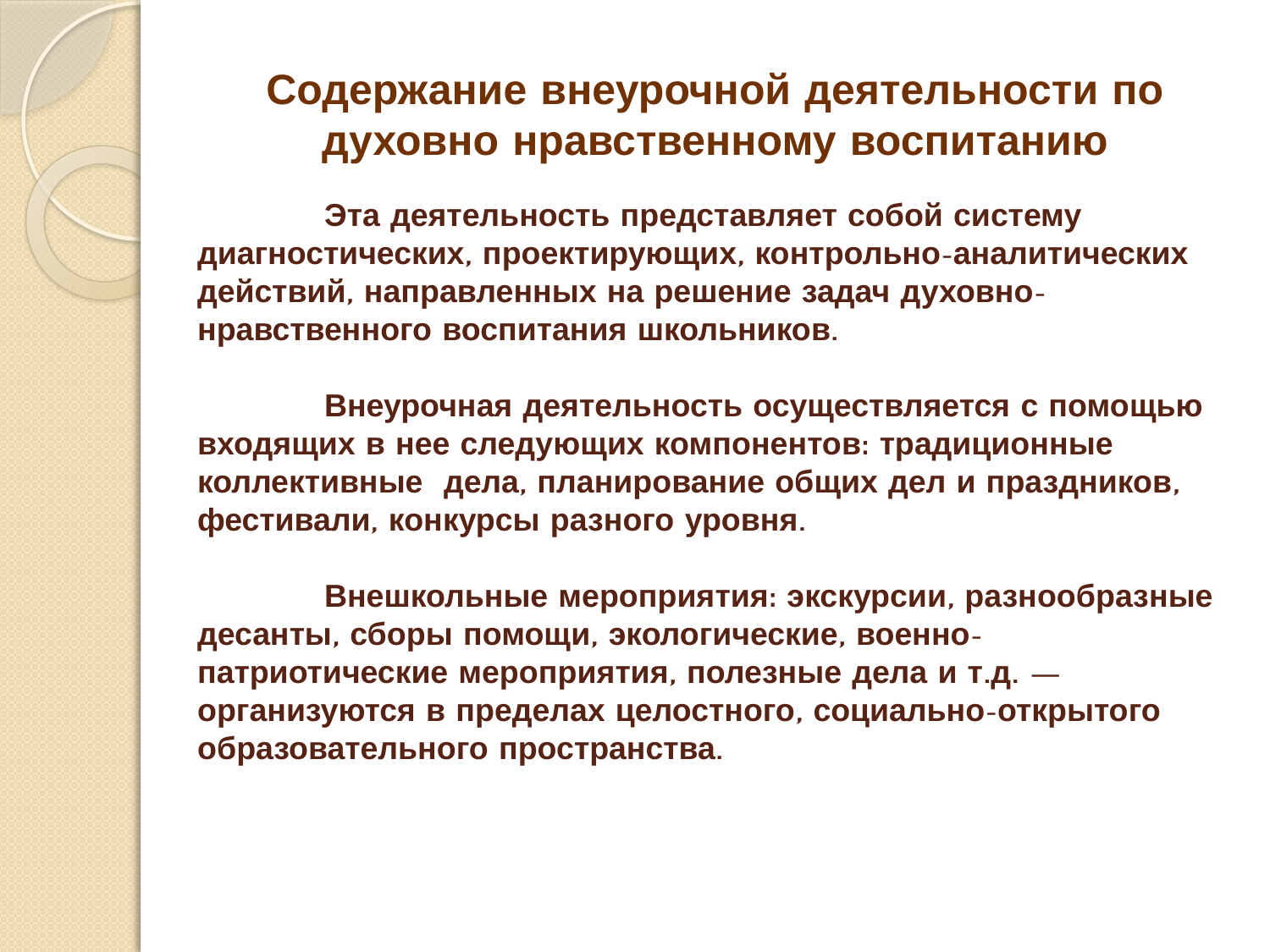

Содержание внеурочной деятельности по духовно нравственному воспитанию
# Эта деятельность представляет собой систему диагностических, проектирующих, контрольно-аналитических действий, направленных на решение задач духовно-нравственного воспитания школьников. Внеурочная деятельность осуществляется с помощью входящих в нее следующих компонентов: традиционные коллективные  дела, планирование общих дел и праздников, фестивали, конкурсы разного уровня. Внешкольные мероприятия: экскурсии, разнообразные десанты, сборы помощи, экологические, военно-патриотические мероприятия, полезные дела и т.д. — организуются в пределах целостного, социально-открытого образовательного пространства.